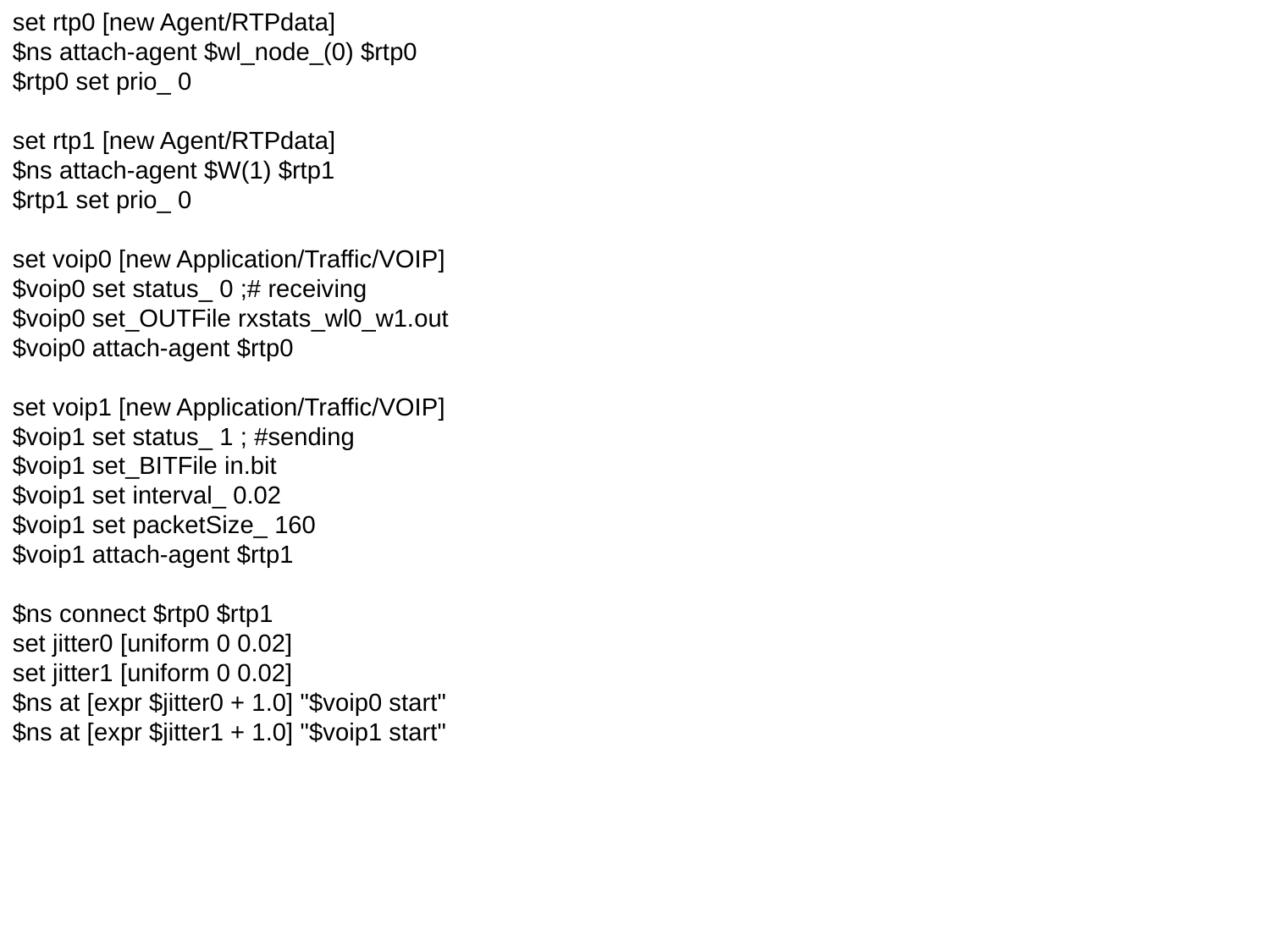

set rtp0 [new Agent/RTPdata]
$ns attach-agent $wl_node_(0) $rtp0
$rtp0 set prio_ 0

set rtp1 [new Agent/RTPdata]
$ns attach-agent $W(1) $rtp1
$rtp1 set prio_ 0

set voip0 [new Application/Traffic/VOIP]
$voip0 set status_ 0 ;# receiving
$voip0 set_OUTFile rxstats_wl0_w1.out
$voip0 attach-agent $rtp0

set voip1 [new Application/Traffic/VOIP]
$voip1 set status_ 1 ; #sending
$voip1 set_BITFile in.bit
$voip1 set interval_ 0.02
$voip1 set packetSize_ 160
$voip1 attach-agent $rtp1

$ns connect $rtp0 $rtp1
set jitter0 [uniform 0 0.02]
set jitter1 [uniform 0 0.02]
$ns at [expr $jitter0 + 1.0] "$voip0 start"
$ns at [expr $jitter1 + 1.0] "$voip1 start"